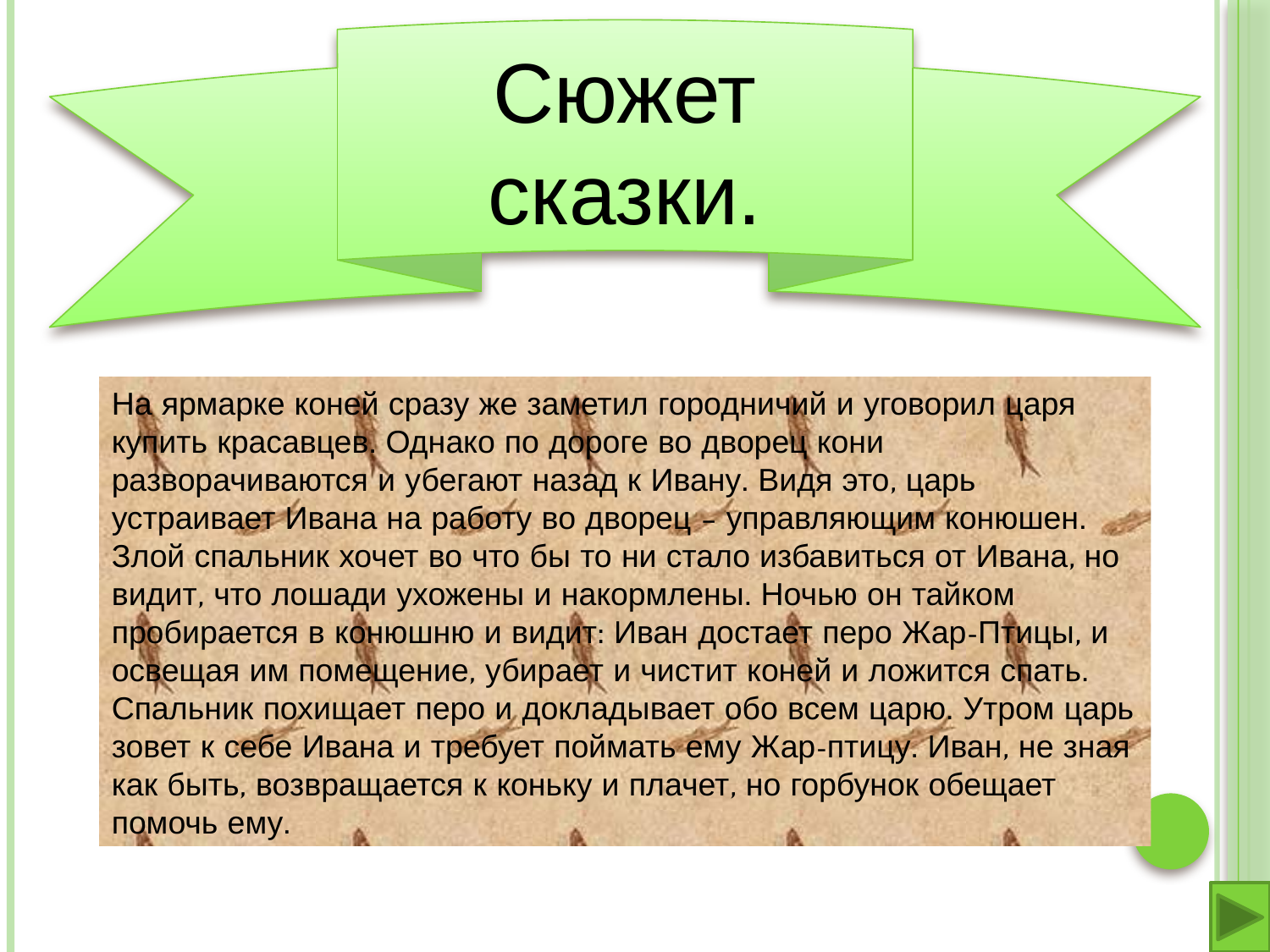

Сюжет сказки.
На ярмарке коней сразу же заметил городничий и уговорил царя купить красавцев. Однако по дороге во дворец кони разворачиваются и убегают назад к Ивану. Видя это, царь устраивает Ивана на работу во дворец – управляющим конюшен.
Злой спальник хочет во что бы то ни стало избавиться от Ивана, но видит, что лошади ухожены и накормлены. Ночью он тайком пробирается в конюшню и видит: Иван достает перо Жар-Птицы, и освещая им помещение, убирает и чистит коней и ложится спать. Спальник похищает перо и докладывает обо всем царю. Утром царь зовет к себе Ивана и требует поймать ему Жар-птицу. Иван, не зная как быть, возвращается к коньку и плачет, но горбунок обещает помочь ему.